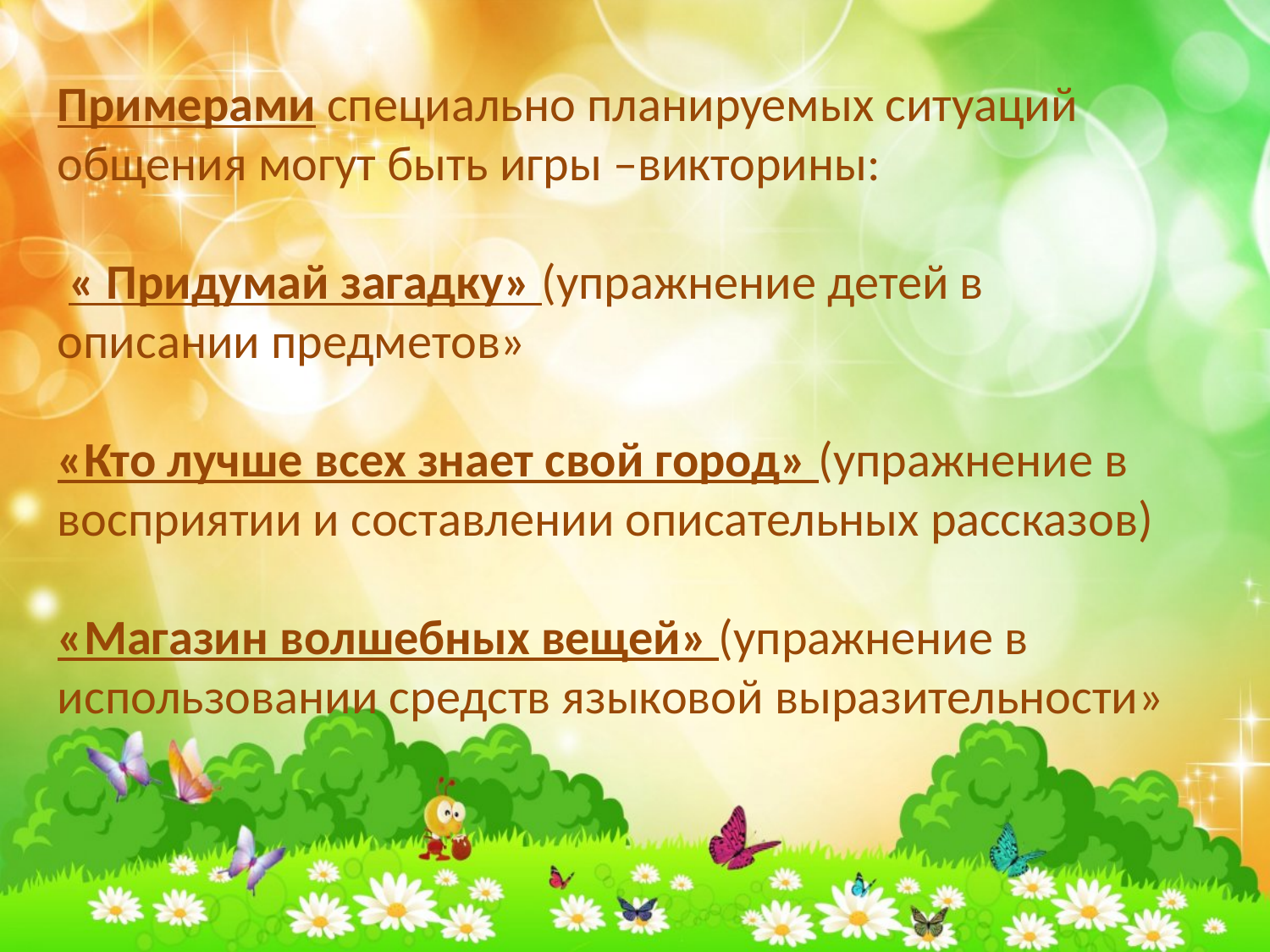

Примерами специально планируемых ситуаций общения могут быть игры –викторины:

 « Придумай загадку» (упражнение детей в описании предметов»

«Кто лучше всех знает свой город» (упражнение в восприятии и составлении описательных рассказов)

«Магазин волшебных вещей» (упражнение в использовании средств языковой выразительности»